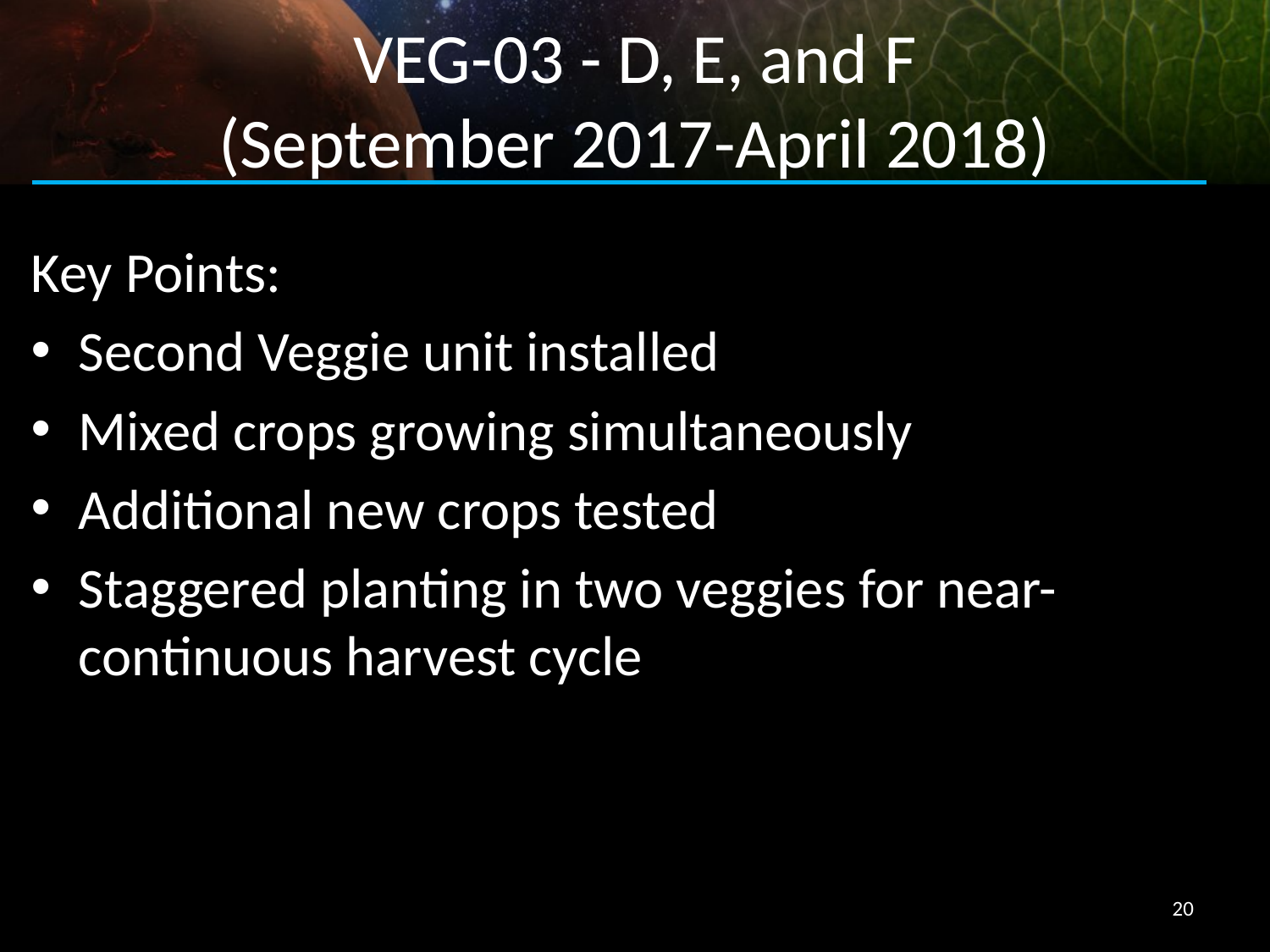

# VEG-03 - D, E, and F (September 2017-April 2018)
Key Points:
Second Veggie unit installed
Mixed crops growing simultaneously
Additional new crops tested
Staggered planting in two veggies for near-continuous harvest cycle
20